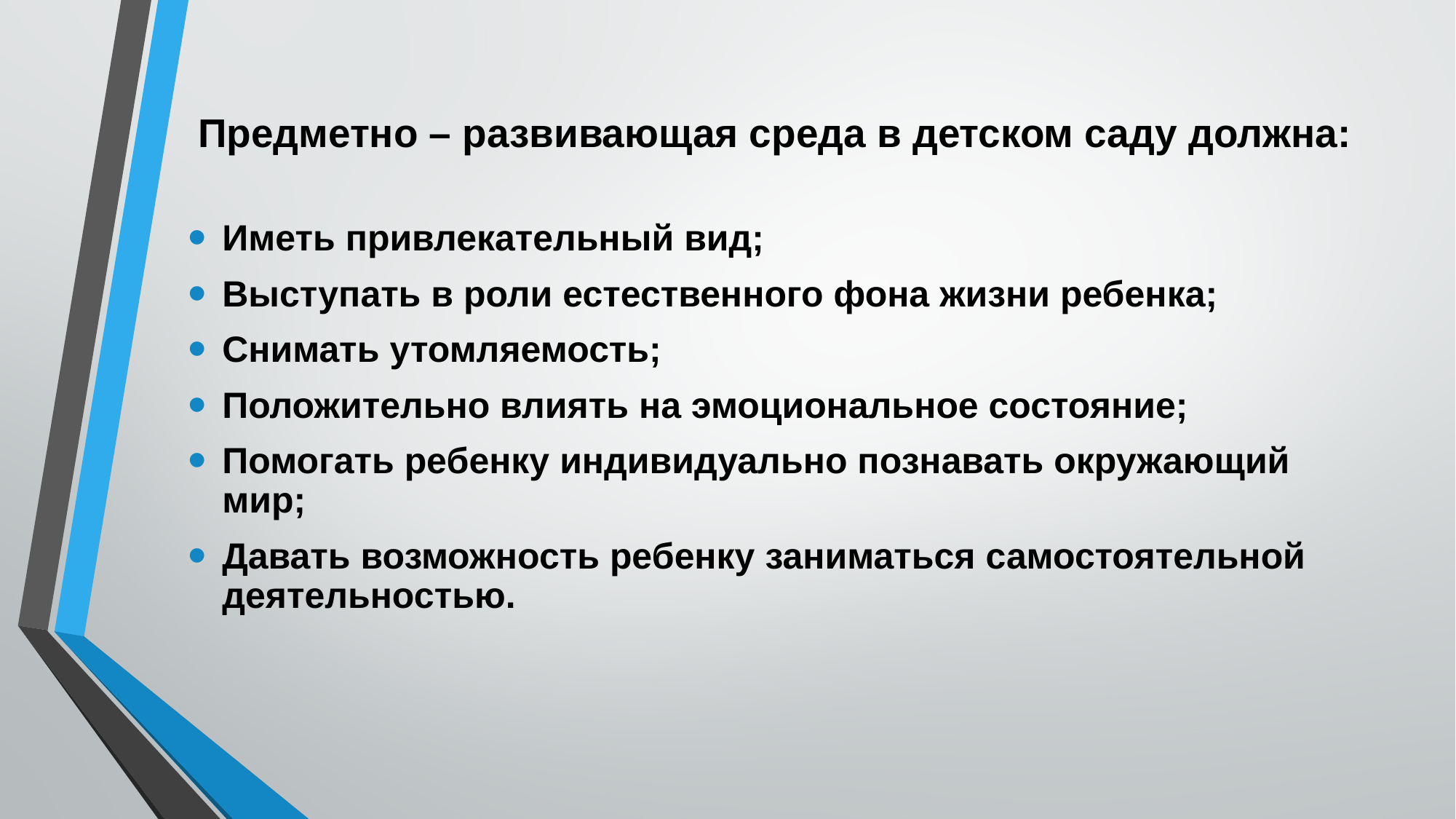

# Предметно – развивающая среда в детском саду должна:
Иметь привлекательный вид;
Выступать в роли естественного фона жизни ребенка;
Снимать утомляемость;
Положительно влиять на эмоциональное состояние;
Помогать ребенку индивидуально познавать окружающий мир;
Давать возможность ребенку заниматься самостоятельной деятельностью.